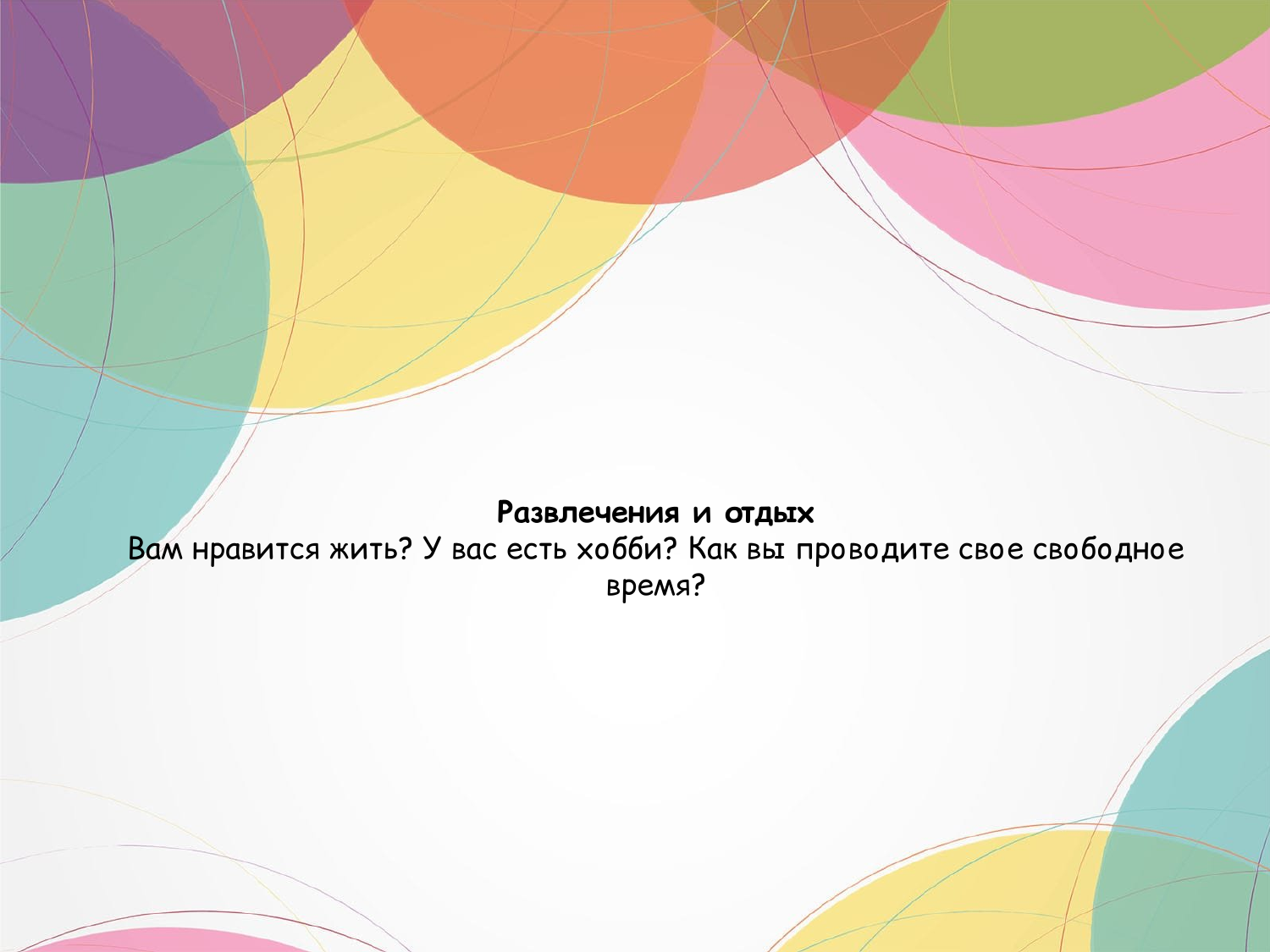

# Развлечения и отдых Вам нравится жить? У вас есть хобби? Как вы проводите свое свободное время?